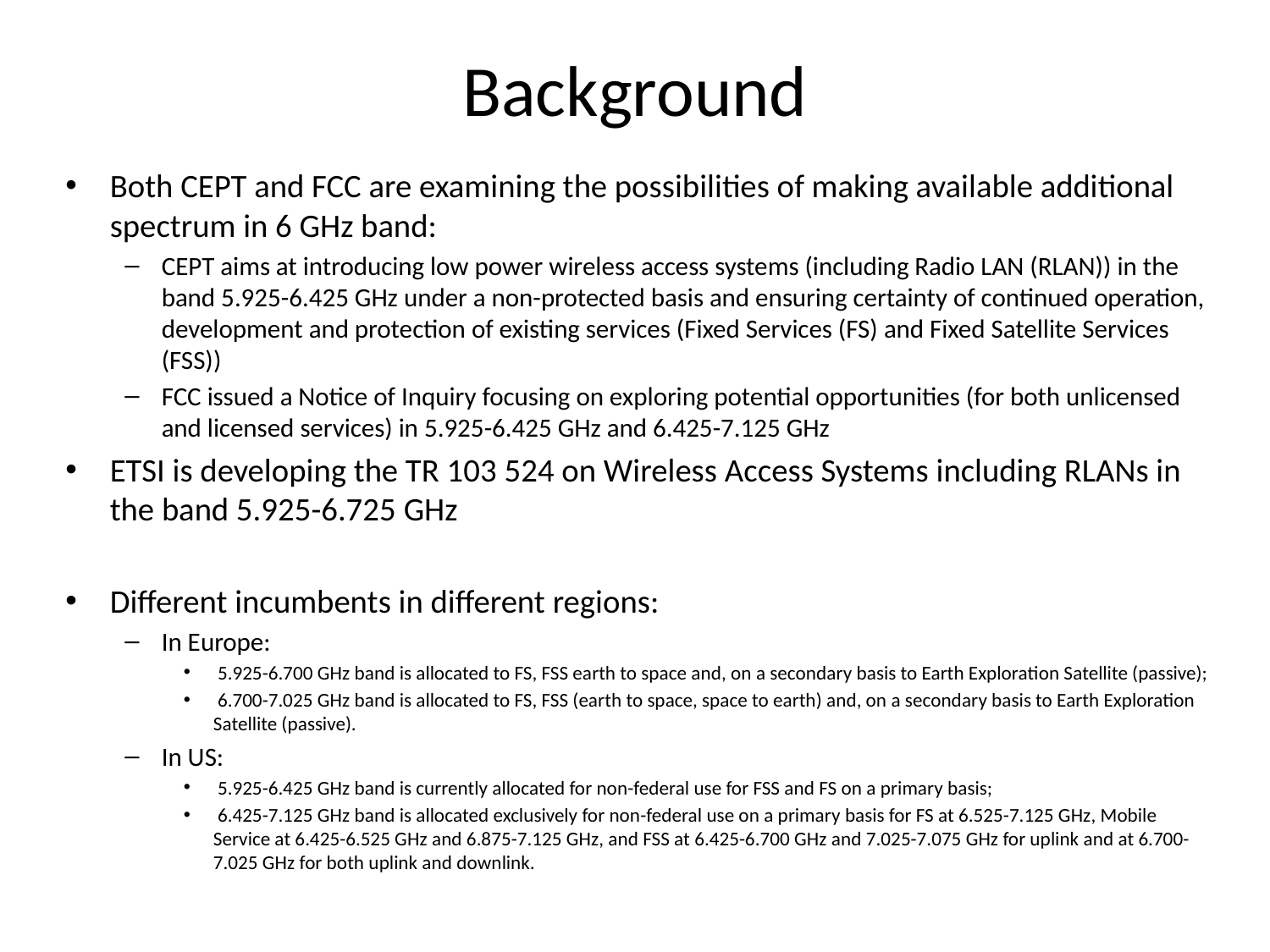

# Background
Both CEPT and FCC are examining the possibilities of making available additional spectrum in 6 GHz band:
CEPT aims at introducing low power wireless access systems (including Radio LAN (RLAN)) in the band 5.925-6.425 GHz under a non-protected basis and ensuring certainty of continued operation, development and protection of existing services (Fixed Services (FS) and Fixed Satellite Services (FSS))
FCC issued a Notice of Inquiry focusing on exploring potential opportunities (for both unlicensed and licensed services) in 5.925-6.425 GHz and 6.425-7.125 GHz
ETSI is developing the TR 103 524 on Wireless Access Systems including RLANs in the band 5.925-6.725 GHz

Different incumbents in different regions:
In Europe:
 5.925-6.700 GHz band is allocated to FS, FSS earth to space and, on a secondary basis to Earth Exploration Satellite (passive);
 6.700-7.025 GHz band is allocated to FS, FSS (earth to space, space to earth) and, on a secondary basis to Earth Exploration Satellite (passive).
In US:
 5.925-6.425 GHz band is currently allocated for non-federal use for FSS and FS on a primary basis;
 6.425-7.125 GHz band is allocated exclusively for non-federal use on a primary basis for FS at 6.525-7.125 GHz, Mobile Service at 6.425-6.525 GHz and 6.875-7.125 GHz, and FSS at 6.425-6.700 GHz and 7.025-7.075 GHz for uplink and at 6.700-7.025 GHz for both uplink and downlink.